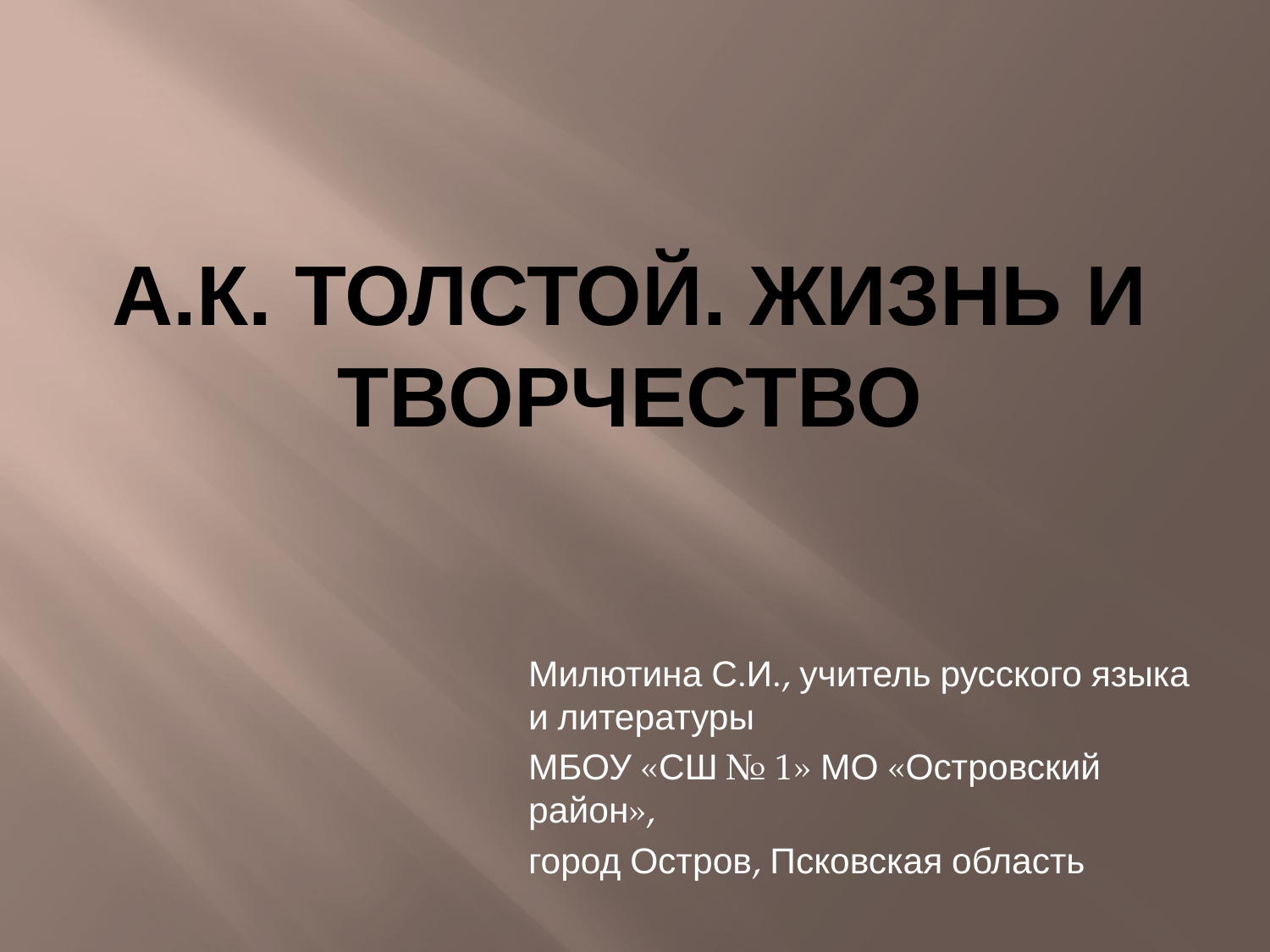

# А.К. Толстой. Жизнь и творчество
Милютина С.И., учитель русского языка и литературы
МБОУ «СШ № 1» МО «Островский район»,
город Остров, Псковская область